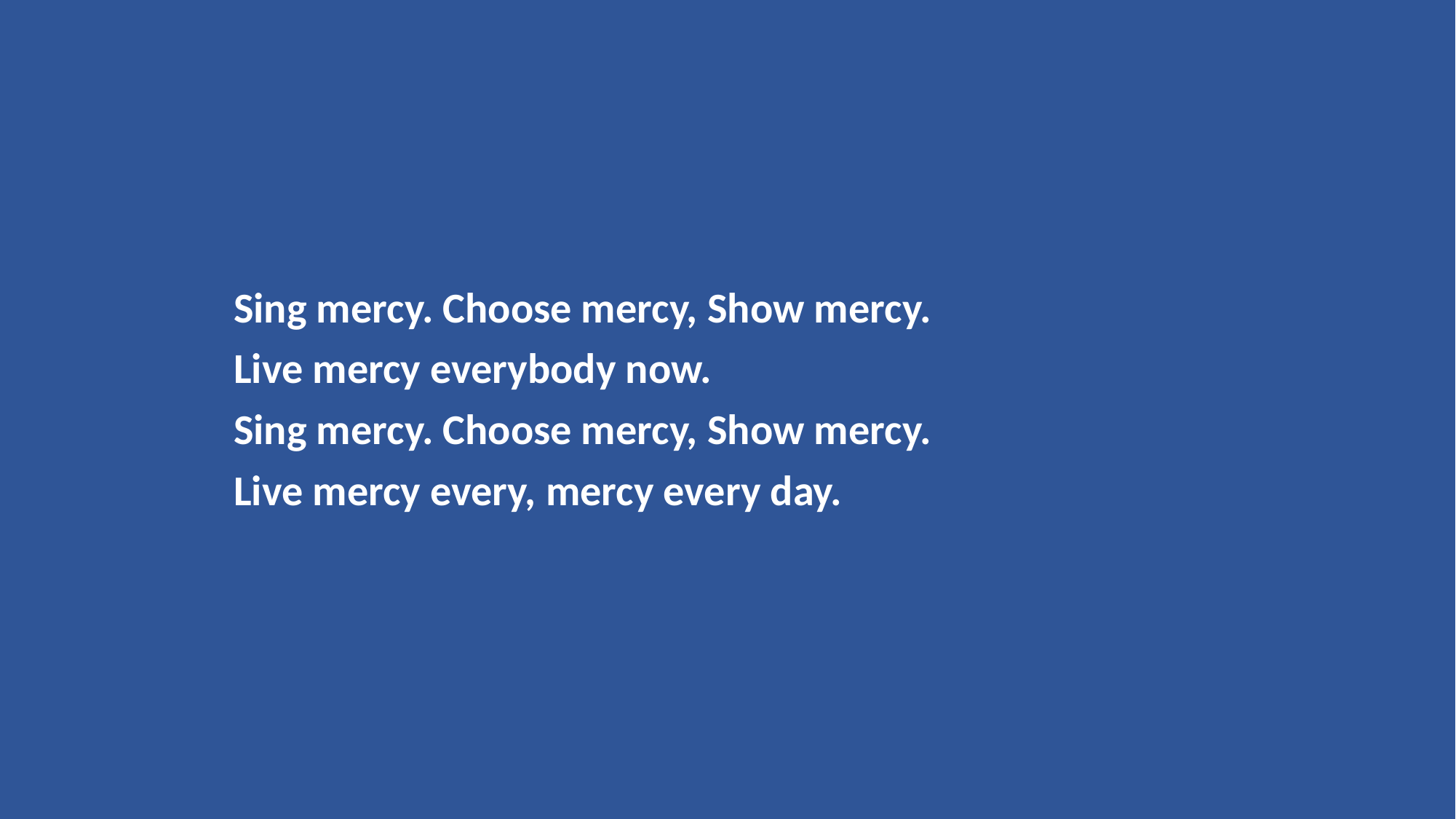

Sing mercy. Choose mercy, Show mercy.
Live mercy everybody now.
Sing mercy. Choose mercy, Show mercy.
Live mercy every, mercy every day.